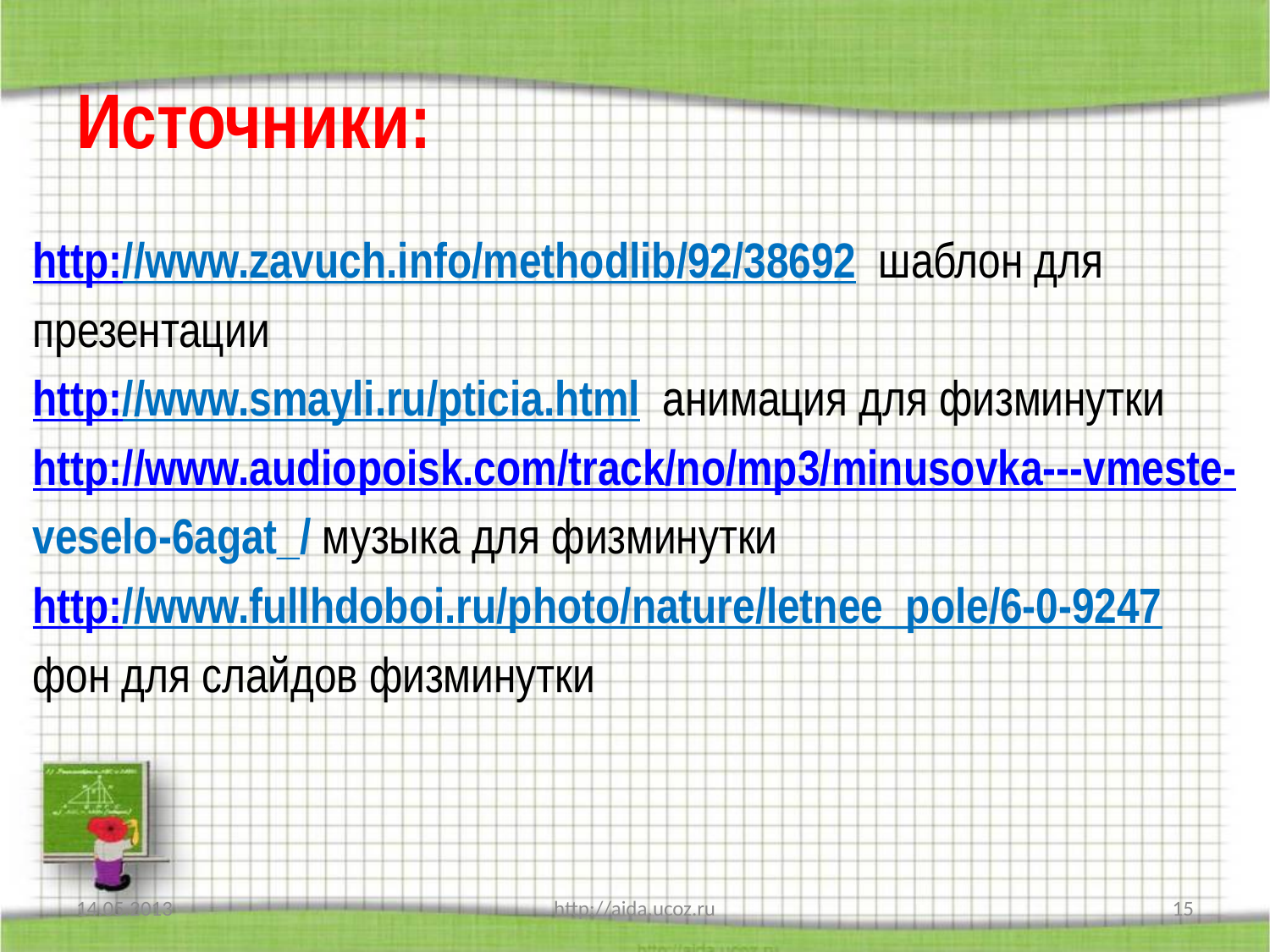

# Источники:
http://www.zavuch.info/methodlib/92/38692  шаблон для
презентации
http://www.smayli.ru/pticia.html  анимация для физминутки
http://www.audiopoisk.com/track/no/mp3/minusovka---vmeste-
veselo-6agat_/ музыка для физминутки
http://www.fullhdoboi.ru/photo/nature/letnee_pole/6-0-9247
фон для слайдов физминутки
14.05.2013
http://aida.ucoz.ru
15